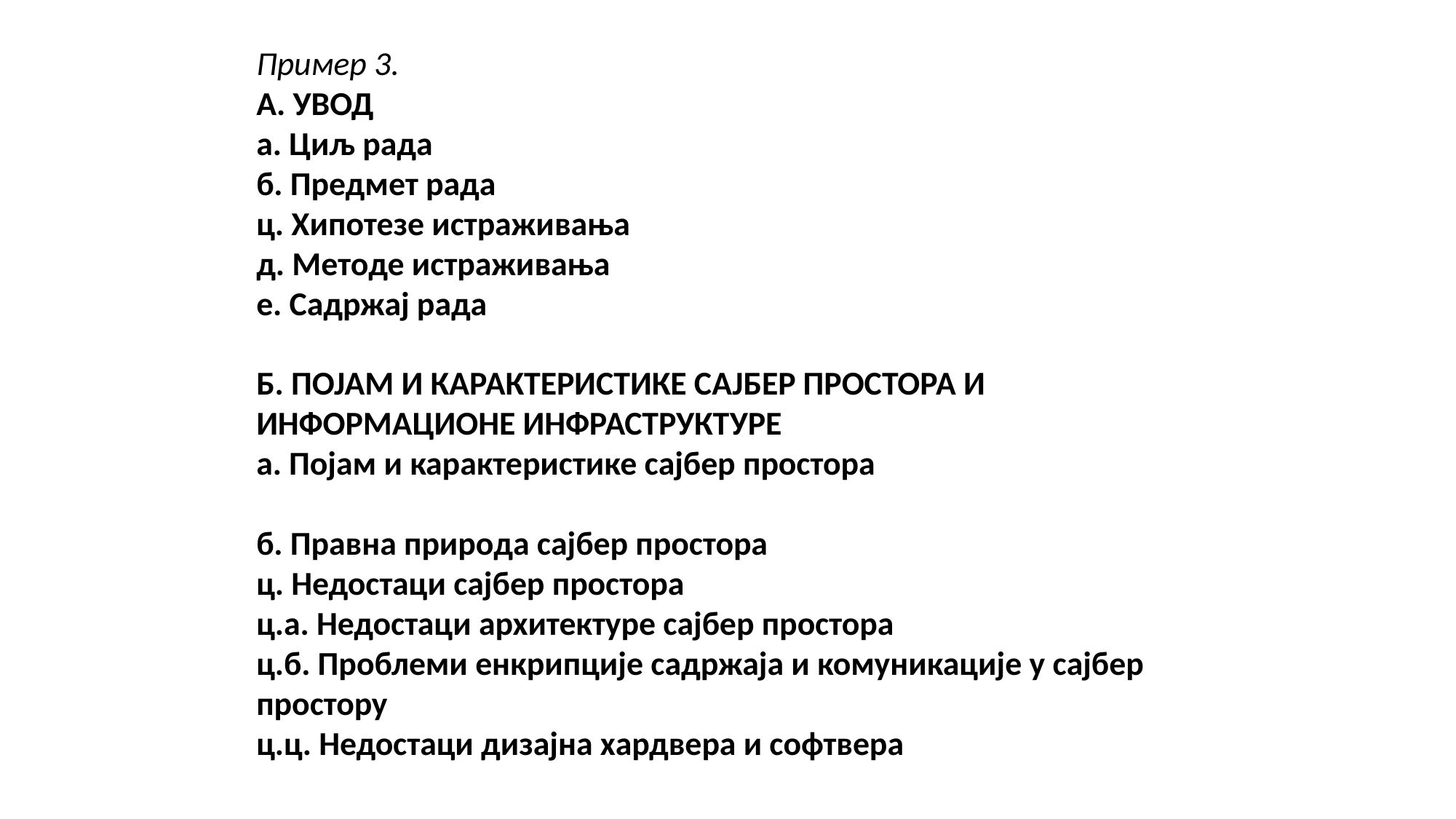

Пример 3.
А. УВОД
а. Циљ рада
б. Предмет рада
ц. Хипотезе истраживања
д. Методе истраживања
е. Садржај рада

Б. ПОЈАМ И КАРАКТЕРИСТИКЕ САЈБЕР ПРОСТОРА И ИНФОРМАЦИОНЕ ИНФРАСТРУКТУРЕ
а. Појам и карактеристике сајбер простора

б. Правна природа сајбер простора
ц. Недостаци сајбер простора
ц.а. Недостаци архитектуре сајбер простора
ц.б. Проблеми енкрипције садржаја и комуникације у сајбер простору
ц.ц. Недостаци дизајна хардвера и софтвера